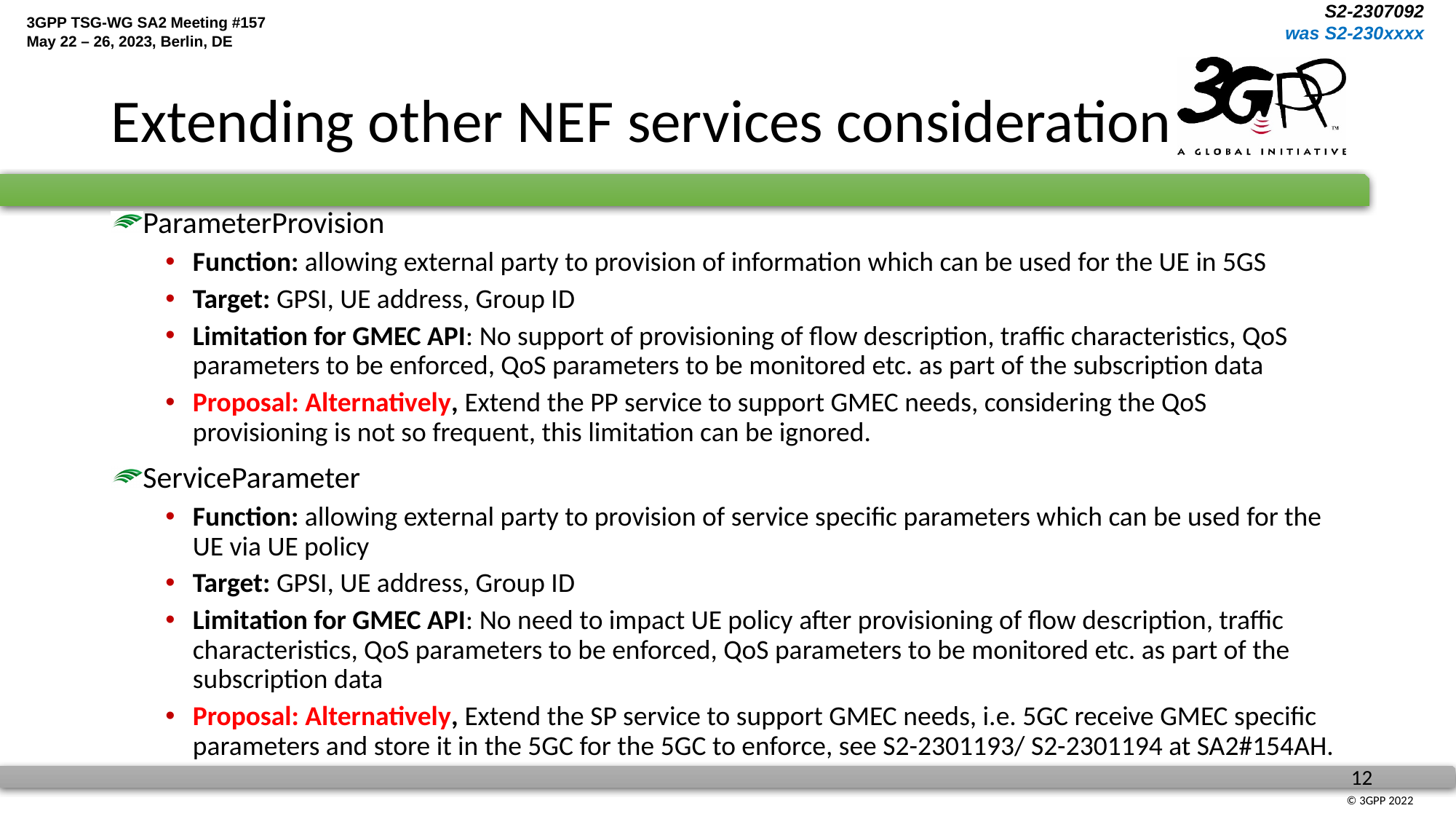

# Extending other NEF services consideration
ParameterProvision
Function: allowing external party to provision of information which can be used for the UE in 5GS
Target: GPSI, UE address, Group ID
Limitation for GMEC API: No support of provisioning of flow description, traffic characteristics, QoS parameters to be enforced, QoS parameters to be monitored etc. as part of the subscription data
Proposal: Alternatively, Extend the PP service to support GMEC needs, considering the QoS provisioning is not so frequent, this limitation can be ignored.
ServiceParameter
Function: allowing external party to provision of service specific parameters which can be used for the UE via UE policy
Target: GPSI, UE address, Group ID
Limitation for GMEC API: No need to impact UE policy after provisioning of flow description, traffic characteristics, QoS parameters to be enforced, QoS parameters to be monitored etc. as part of the subscription data
Proposal: Alternatively, Extend the SP service to support GMEC needs, i.e. 5GC receive GMEC specific parameters and store it in the 5GC for the 5GC to enforce, see S2-2301193/ S2-2301194 at SA2#154AH.